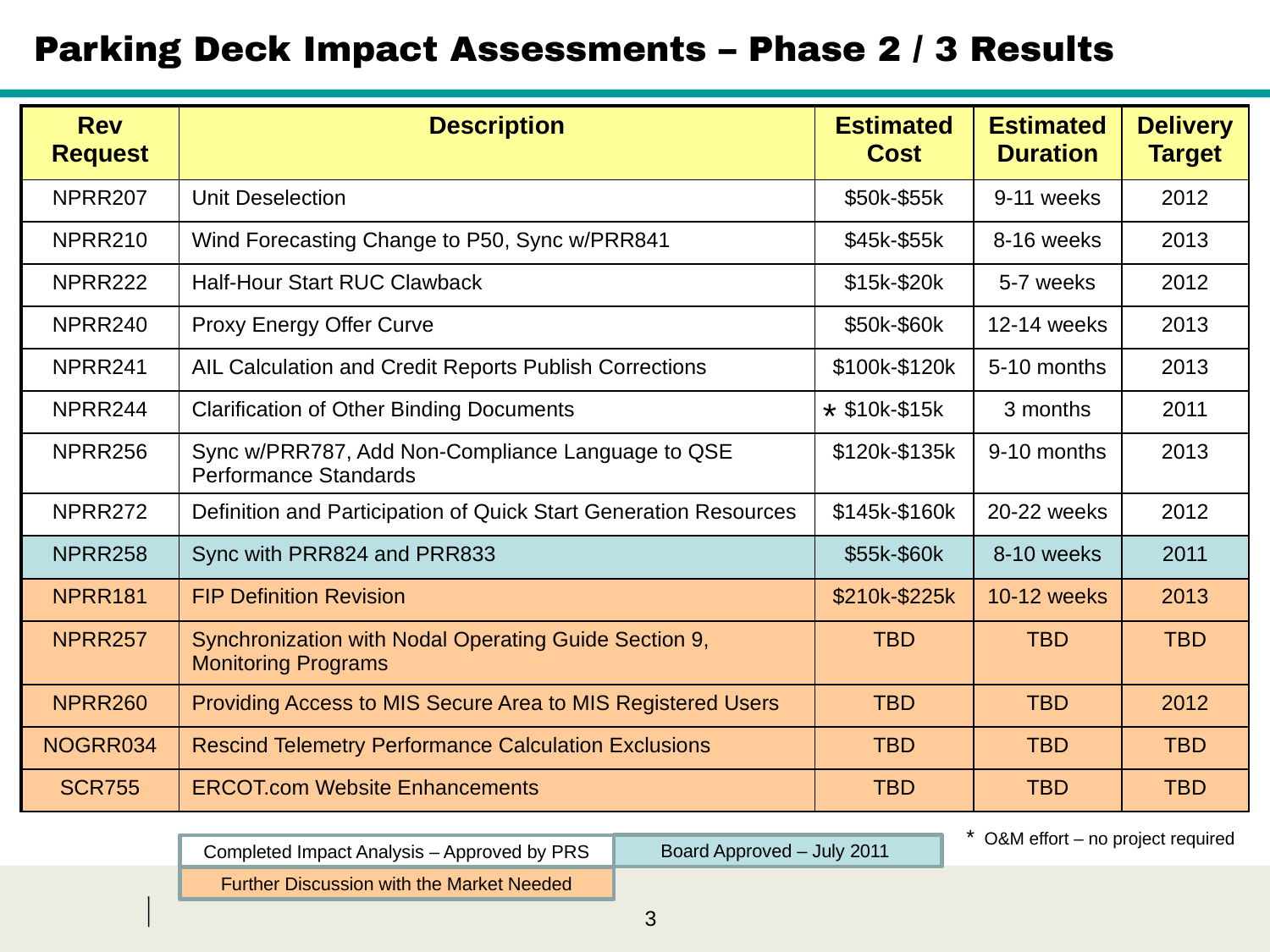

# Parking Deck Impact Assessments – Phase 2 / 3 Results
| Rev Request | Description | Estimated Cost | Estimated Duration | Delivery Target |
| --- | --- | --- | --- | --- |
| NPRR207 | Unit Deselection | $50k-$55k | 9-11 weeks | 2012 |
| NPRR210 | Wind Forecasting Change to P50, Sync w/PRR841 | $45k-$55k | 8-16 weeks | 2013 |
| NPRR222 | Half-Hour Start RUC Clawback | $15k-$20k | 5-7 weeks | 2012 |
| NPRR240 | Proxy Energy Offer Curve | $50k-$60k | 12-14 weeks | 2013 |
| NPRR241 | AIL Calculation and Credit Reports Publish Corrections | $100k-$120k | 5-10 months | 2013 |
| NPRR244 | Clarification of Other Binding Documents | $10k-$15k | 3 months | 2011 |
| NPRR256 | Sync w/PRR787, Add Non-Compliance Language to QSE Performance Standards | $120k-$135k | 9-10 months | 2013 |
| NPRR272 | Definition and Participation of Quick Start Generation Resources | $145k-$160k | 20-22 weeks | 2012 |
| NPRR258 | Sync with PRR824 and PRR833 | $55k-$60k | 8-10 weeks | 2011 |
| NPRR181 | FIP Definition Revision | $210k-$225k | 10-12 weeks | 2013 |
| NPRR257 | Synchronization with Nodal Operating Guide Section 9, Monitoring Programs | TBD | TBD | TBD |
| NPRR260 | Providing Access to MIS Secure Area to MIS Registered Users | TBD | TBD | 2012 |
| NOGRR034 | Rescind Telemetry Performance Calculation Exclusions | TBD | TBD | TBD |
| SCR755 | ERCOT.com Website Enhancements | TBD | TBD | TBD |
*
* O&M effort – no project required
Board Approved – July 2011
Completed Impact Analysis – Approved by PRS
Further Discussion with the Market Needed